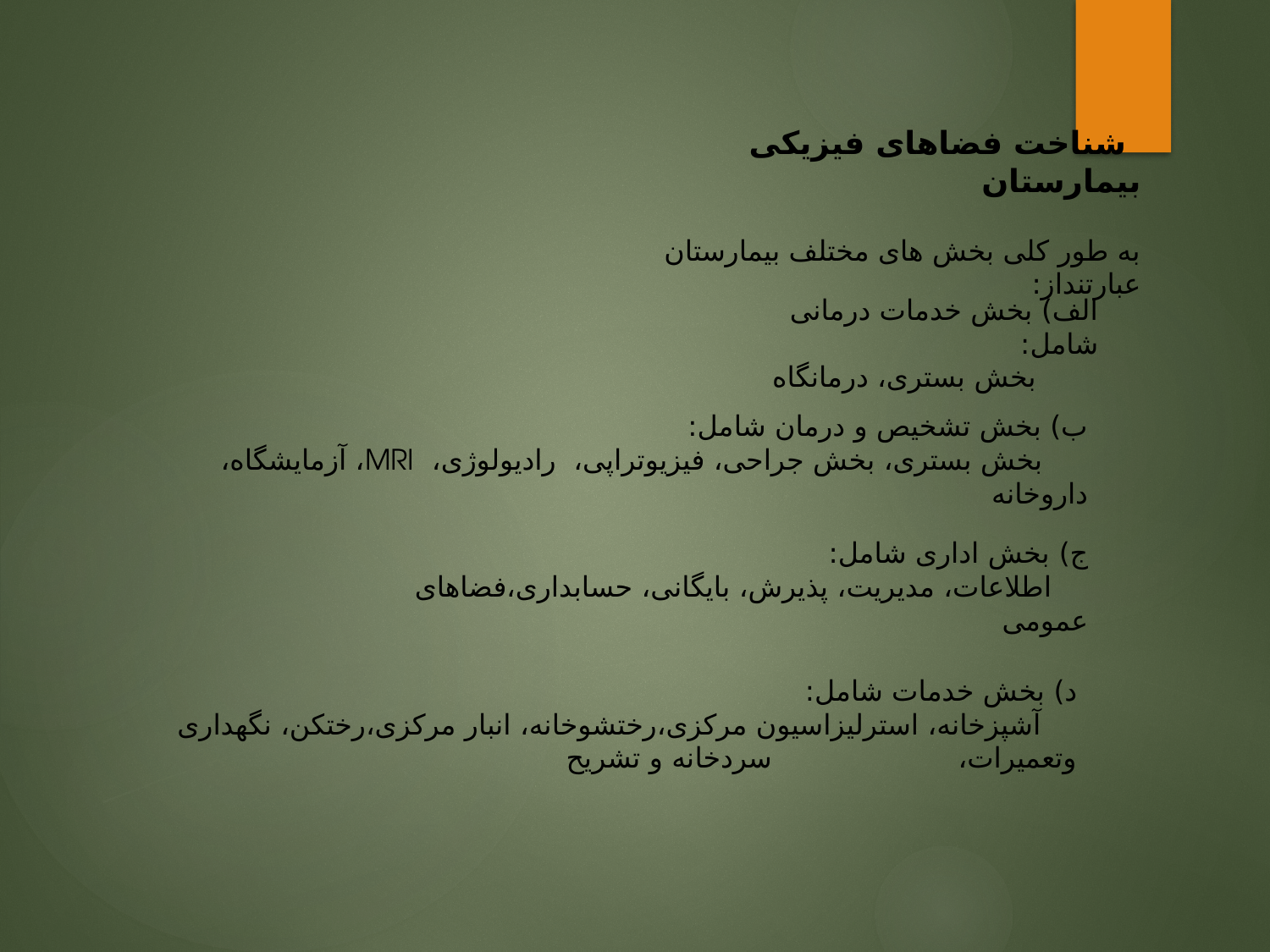

شناخت فضاهای فیزیکی بیمارستان

به طور کلی بخش های مختلف بیمارستان عبارتنداز:

الف) بخش خدمات درمانی شامل:
       بخش بستری، درمانگاه
ب) بخش تشخیص و درمان شامل:
     بخش بستری، بخش جراحی، فیزیوتراپی،  رادیولوژی،  MRI، آزمایشگاه، داروخانه
ج) بخش اداری شامل:
    اطلاعات، مدیریت، پذیرش، بایگانی، حسابداری،فضاهای عمومی
د) بخش خدمات شامل:
    آشپزخانه، استرلیزاسیون مرکزی،رختشوخانه، انبار مرکزی،رختکن، نگهداری وتعمیرات،                     سردخانه و تشریح